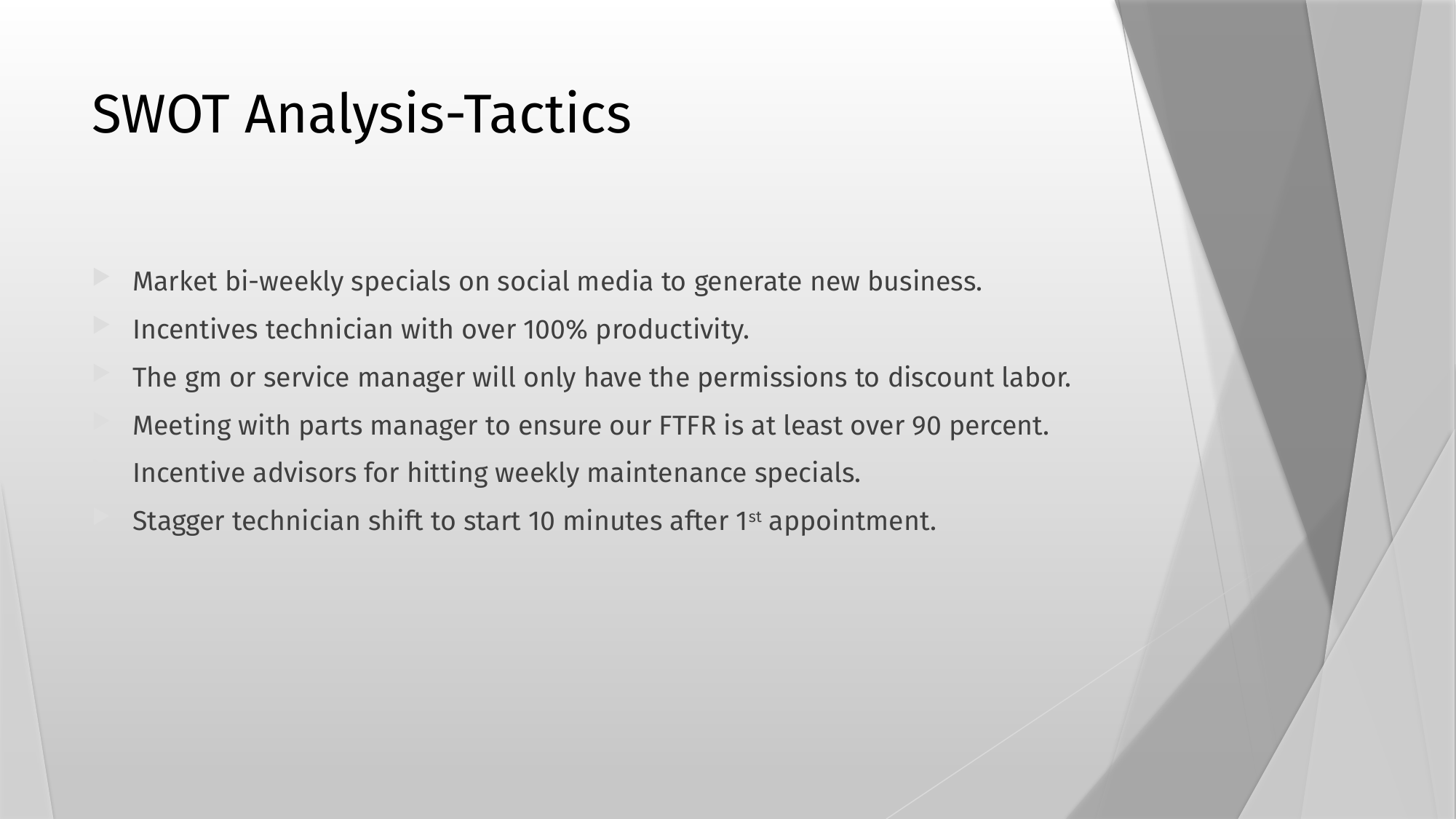

# SWOT Analysis-Tactics
Market bi-weekly specials on social media to generate new business.
Incentives technician with over 100% productivity.
The gm or service manager will only have the permissions to discount labor.
Meeting with parts manager to ensure our FTFR is at least over 90 percent.
Incentive advisors for hitting weekly maintenance specials.
Stagger technician shift to start 10 minutes after 1st appointment.